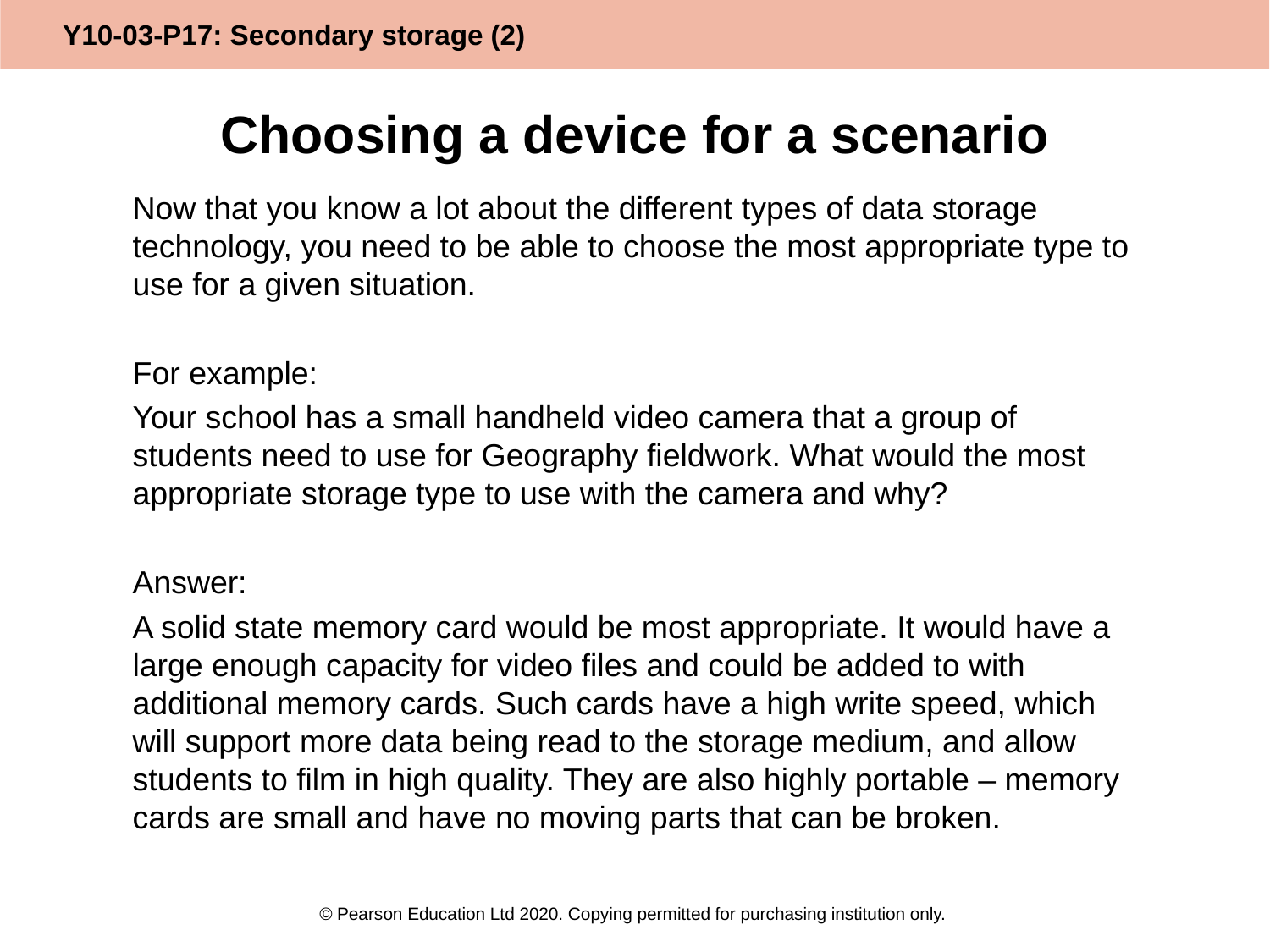

# Choosing a device for a scenario
Now that you know a lot about the different types of data storage technology, you need to be able to choose the most appropriate type to use for a given situation.

For example:
Your school has a small handheld video camera that a group of students need to use for Geography fieldwork. What would the most appropriate storage type to use with the camera and why?

Answer:
A solid state memory card would be most appropriate. It would have a large enough capacity for video files and could be added to with additional memory cards. Such cards have a high write speed, which will support more data being read to the storage medium, and allow students to film in high quality. They are also highly portable – memory cards are small and have no moving parts that can be broken.

© Pearson Education Ltd 2020. Copying permitted for purchasing institution only.